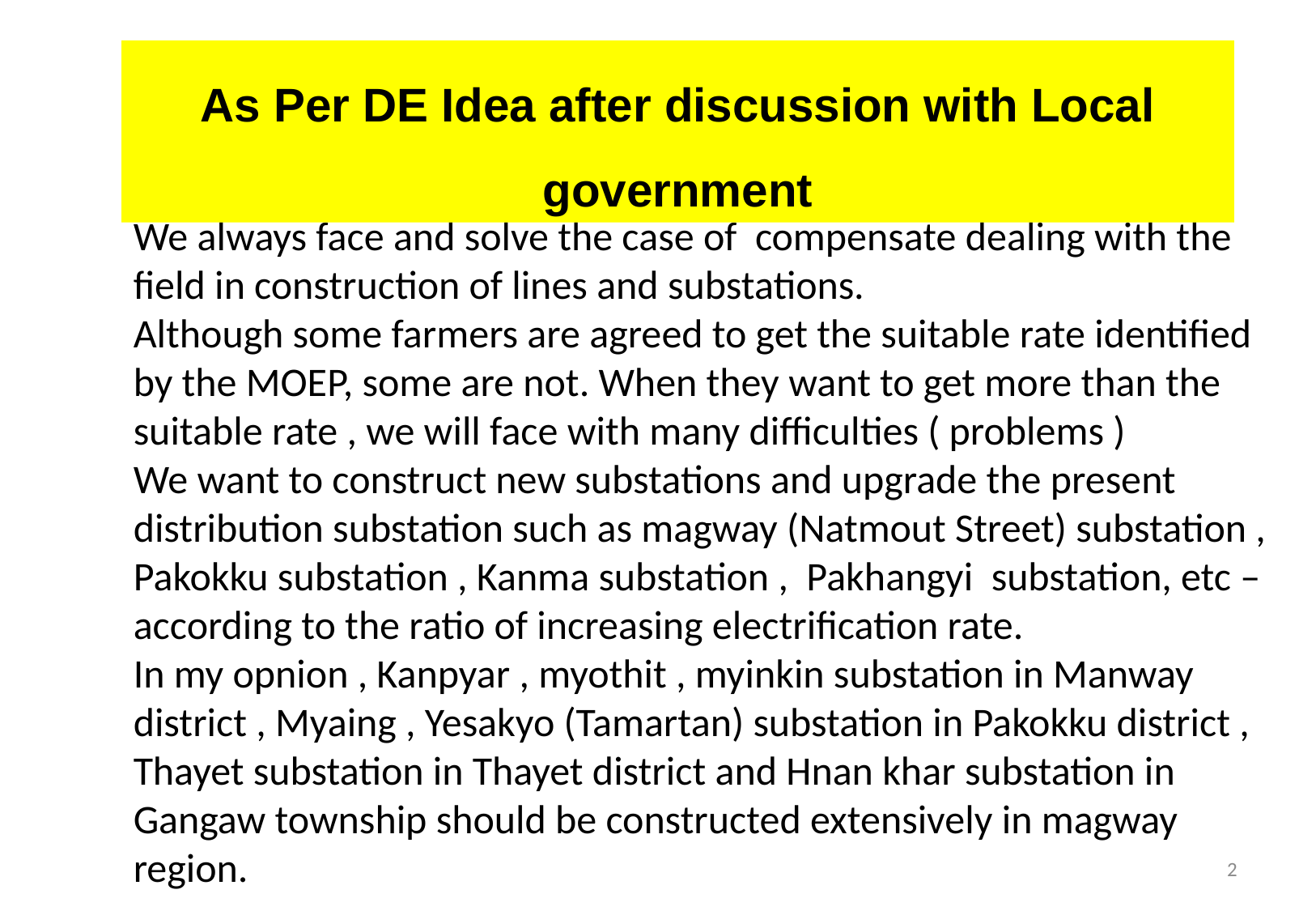

As Per DE Idea after discussion with Local government
We always face and solve the case of  compensate dealing with the field in construction of lines and substations.
Although some farmers are agreed to get the suitable rate identified by the MOEP, some are not. When they want to get more than the suitable rate , we will face with many difficulties ( problems )
We want to construct new substations and upgrade the present distribution substation such as magway (Natmout Street) substation , Pakokku substation , Kanma substation ,  Pakhangyi  substation, etc – according to the ratio of increasing electrification rate.
In my opnion , Kanpyar , myothit , myinkin substation in Manway district , Myaing , Yesakyo (Tamartan) substation in Pakokku district , Thayet substation in Thayet district and Hnan khar substation in Gangaw township should be constructed extensively in magway region.
2